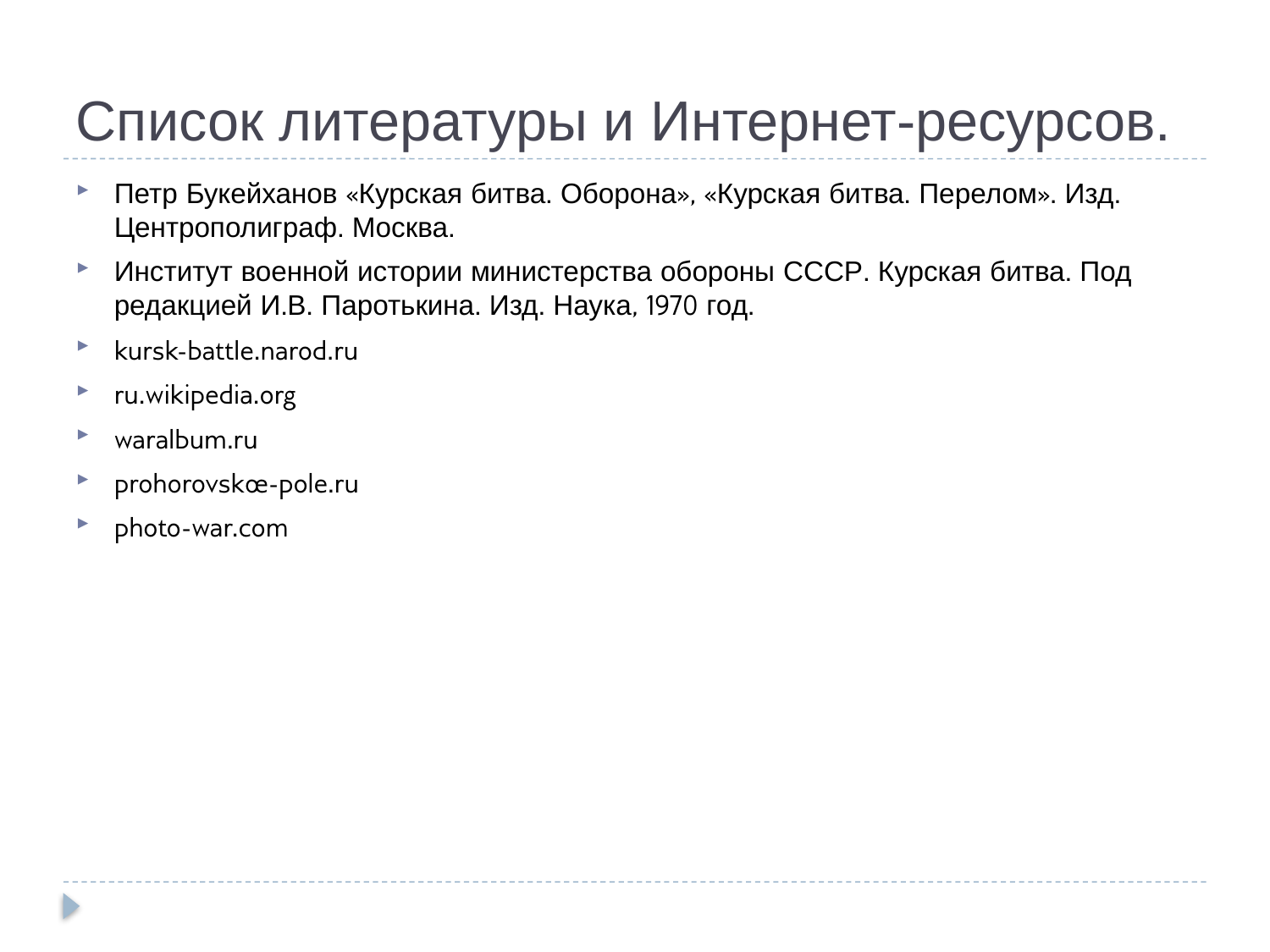

# Список литературы и Интернет-ресурсов.
Петр Букейханов «Курская битва. Оборона», «Курская битва. Перелом». Изд. Центрополиграф. Москва.
Институт военной истории министерства обороны СССР. Курская битва. Под редакцией И.В. Паротькина. Изд. Наука, 1970 год.
kursk-battle.narod.ru
ru.wikipedia.org
waralbum.ru
prohorovskoe-pole.ru
photo-war.com